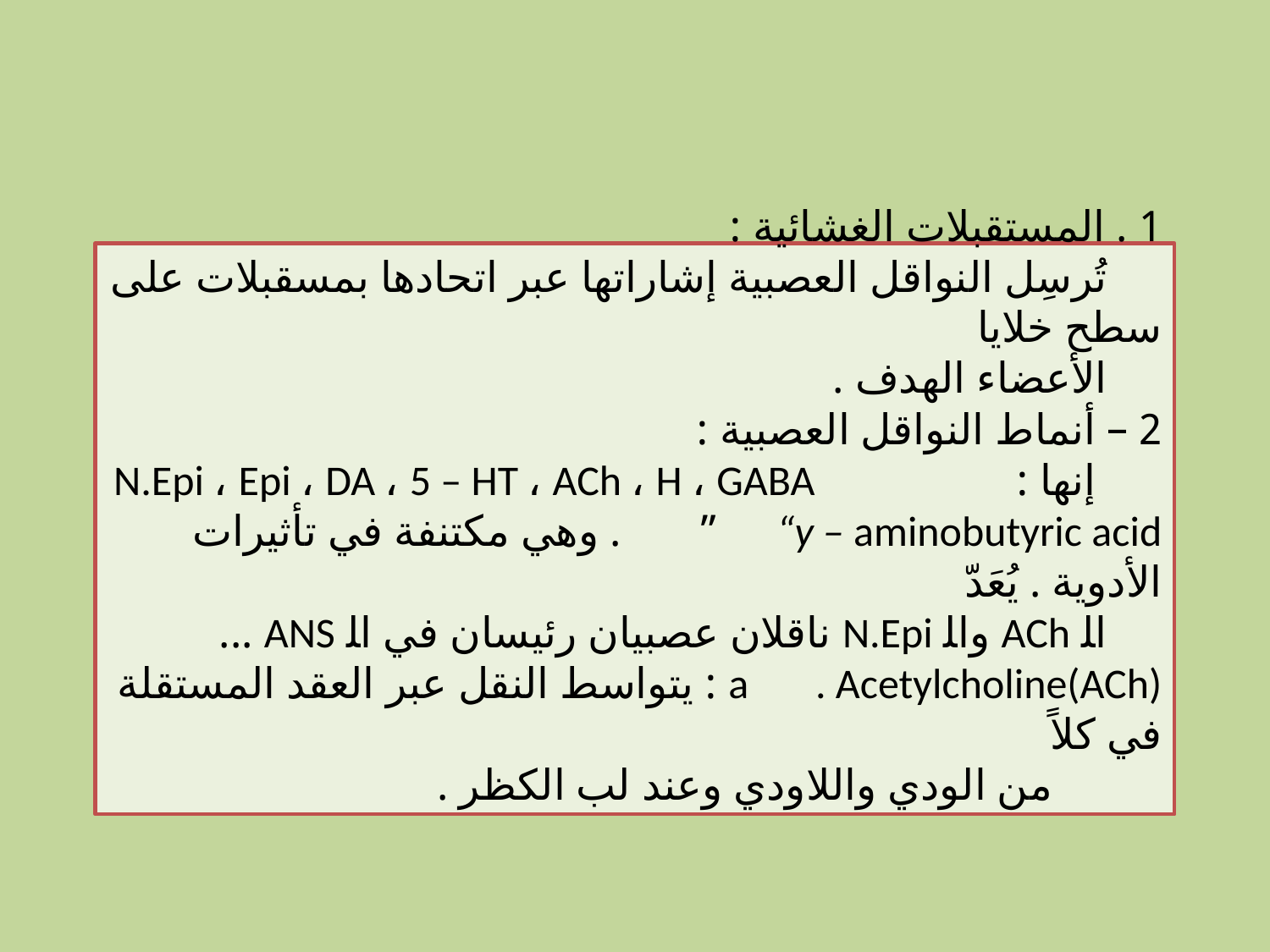

#

1 . المستقبلات الغشائية :
     تُرسِل النواقل العصبية إشاراتها عبر اتحادها بمسقبلات على سطح خلايا
     الأعضاء الهدف .
2 – أنماط النواقل العصبية :
      إنها : N.Epi ، Epi ، DA ، 5 – HT ، ACh ، H ، GABA                           “y – aminobutyric acid”       . وهي مكتنفة في تأثيرات الأدوية . يُعَدّ
     اﻠ ACh واﻠ N.Epi ناقلان عصبيان رئيسان في اﻠ ANS ...
a       . Acetylcholine(ACh) : يتواسط النقل عبر العقد المستقلة في كلاً
          من الودي واللاودي وعند لب الكظر .